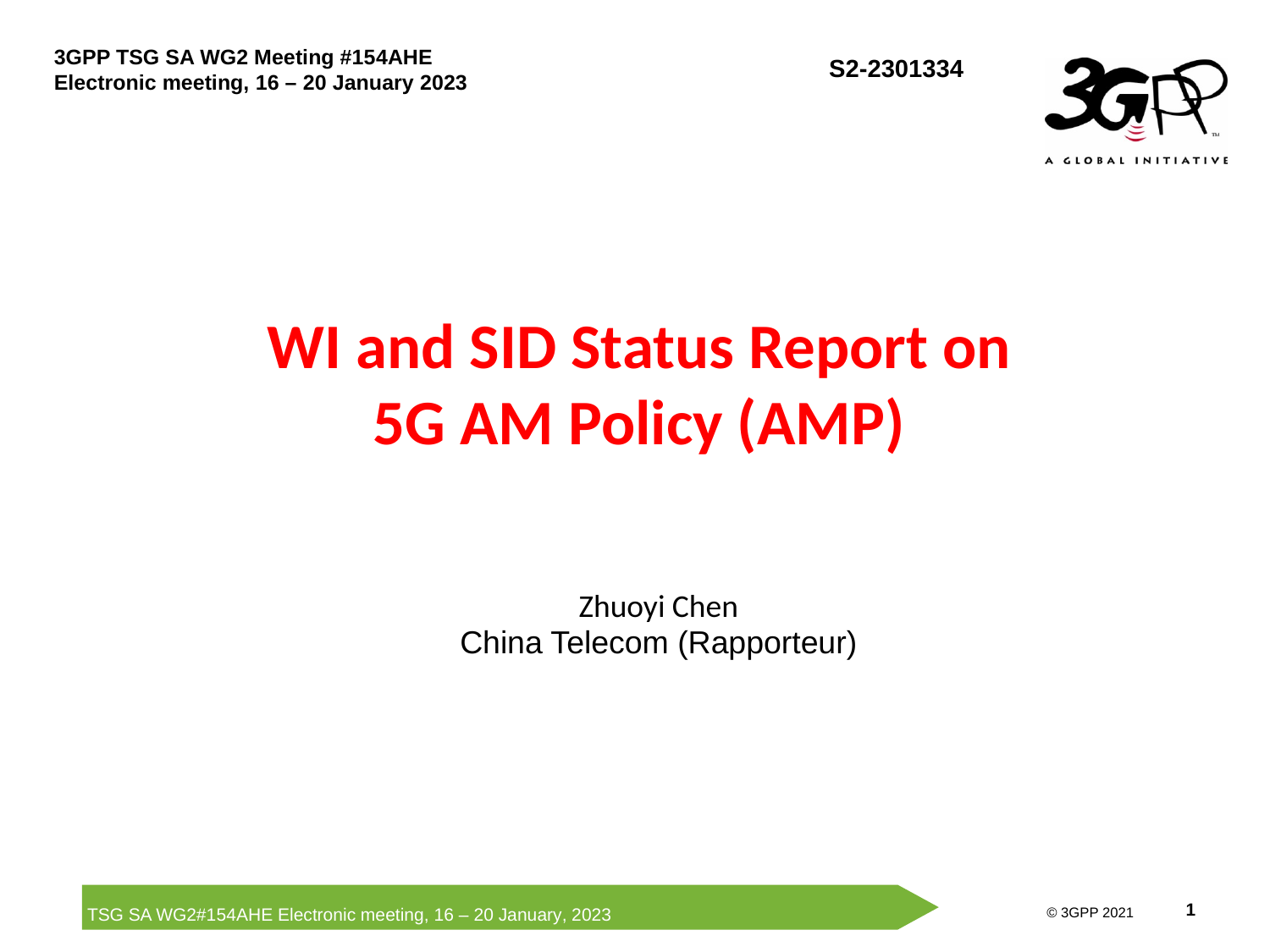

# WI and SID Status Report on 5G AM Policy (AMP)
Zhuoyi Chen
China Telecom (Rapporteur)